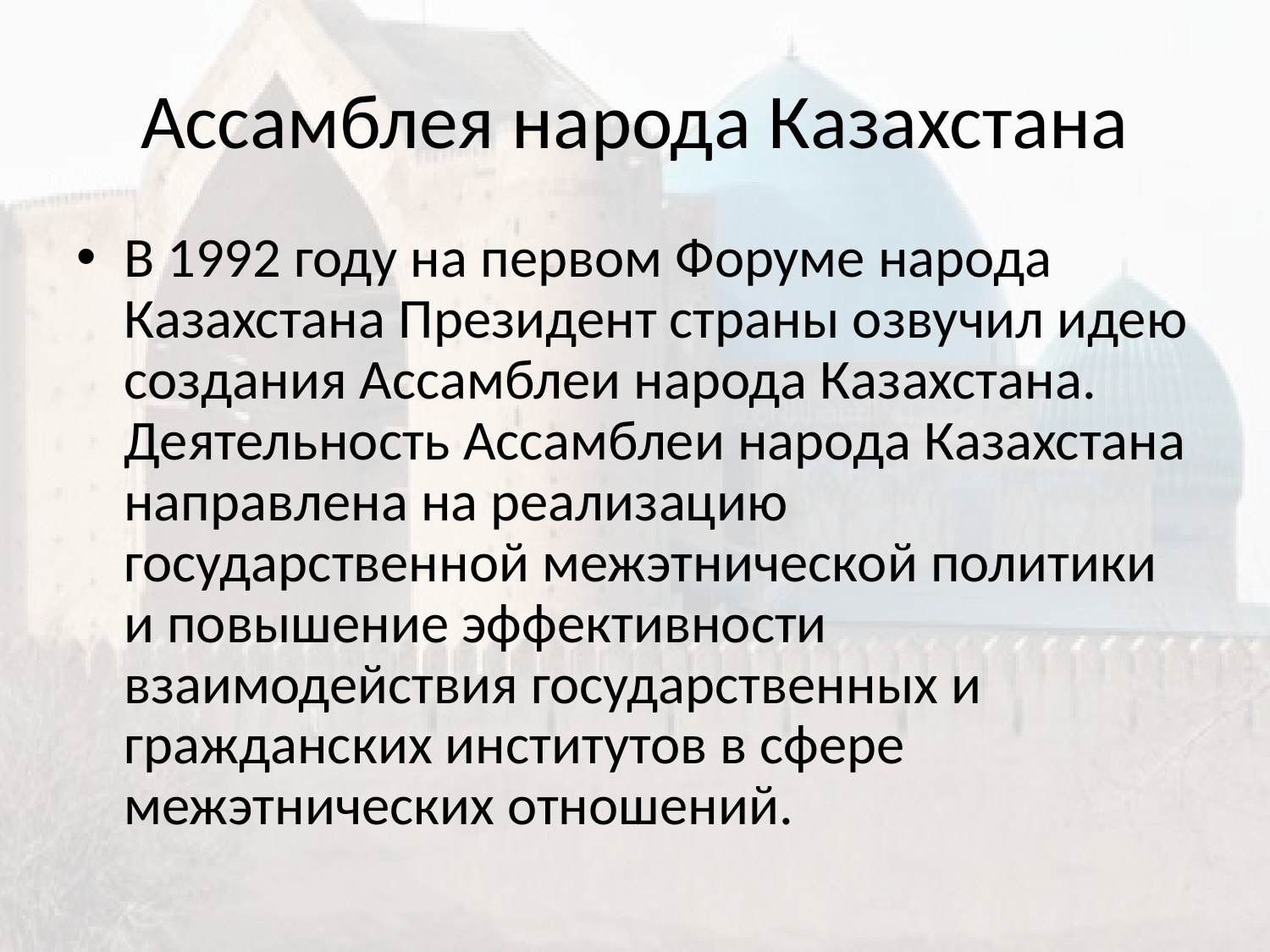

# Ассамблея народа Казахстана
В 1992 году на первом Форуме народа Казахстана Президент страны озвучил идею создания Ассамблеи народа Казахстана. Деятельность Ассамблеи народа Казахстана направлена на реализацию государственной межэтнической политики и повышение эффективности взаимодействия государственных и гражданских институтов в сфере межэтнических отношений.